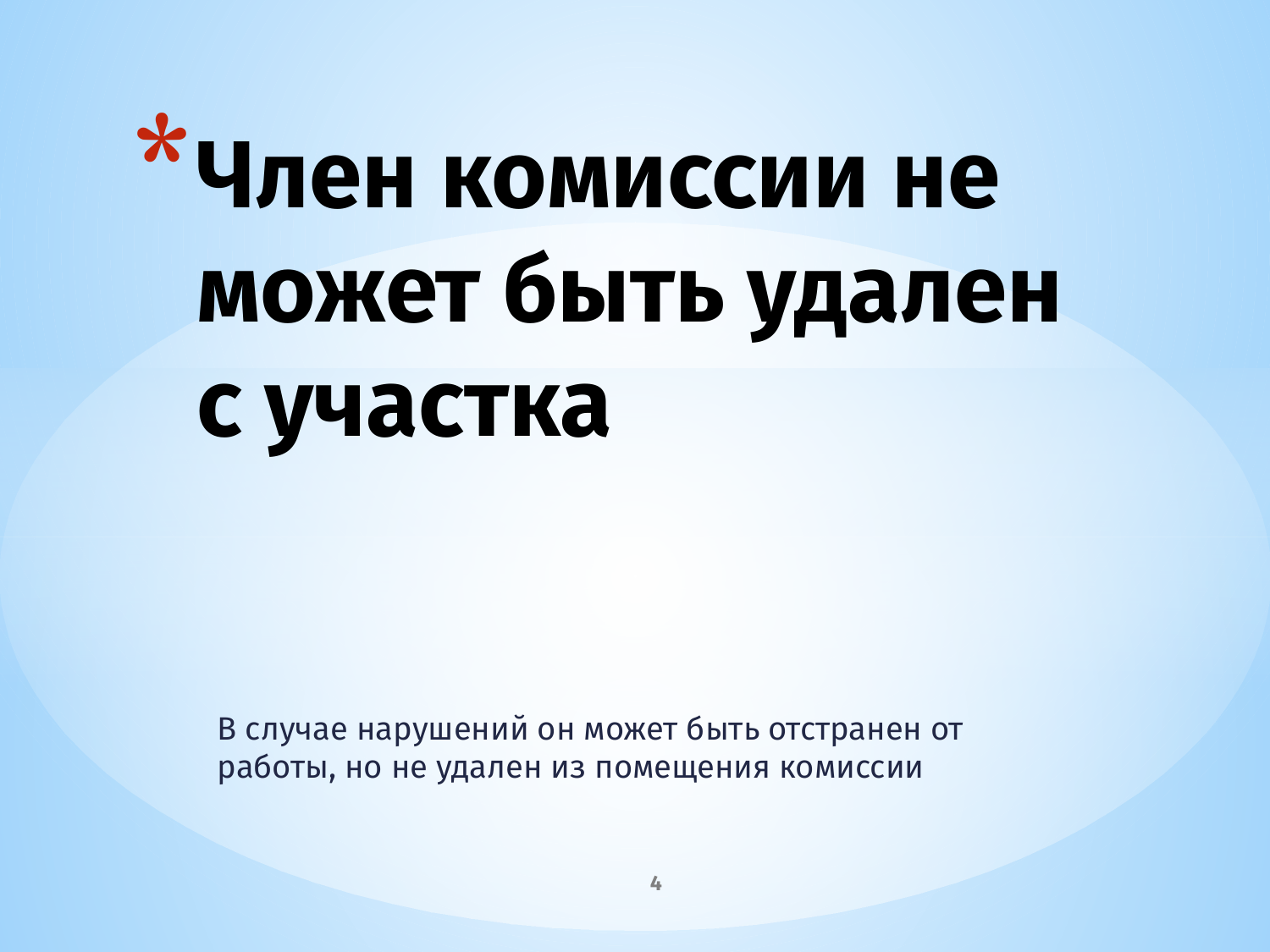

# Член комиссии не может быть удален с участка
В случае нарушений он может быть отстранен от работы, но не удален из помещения комиссии
4